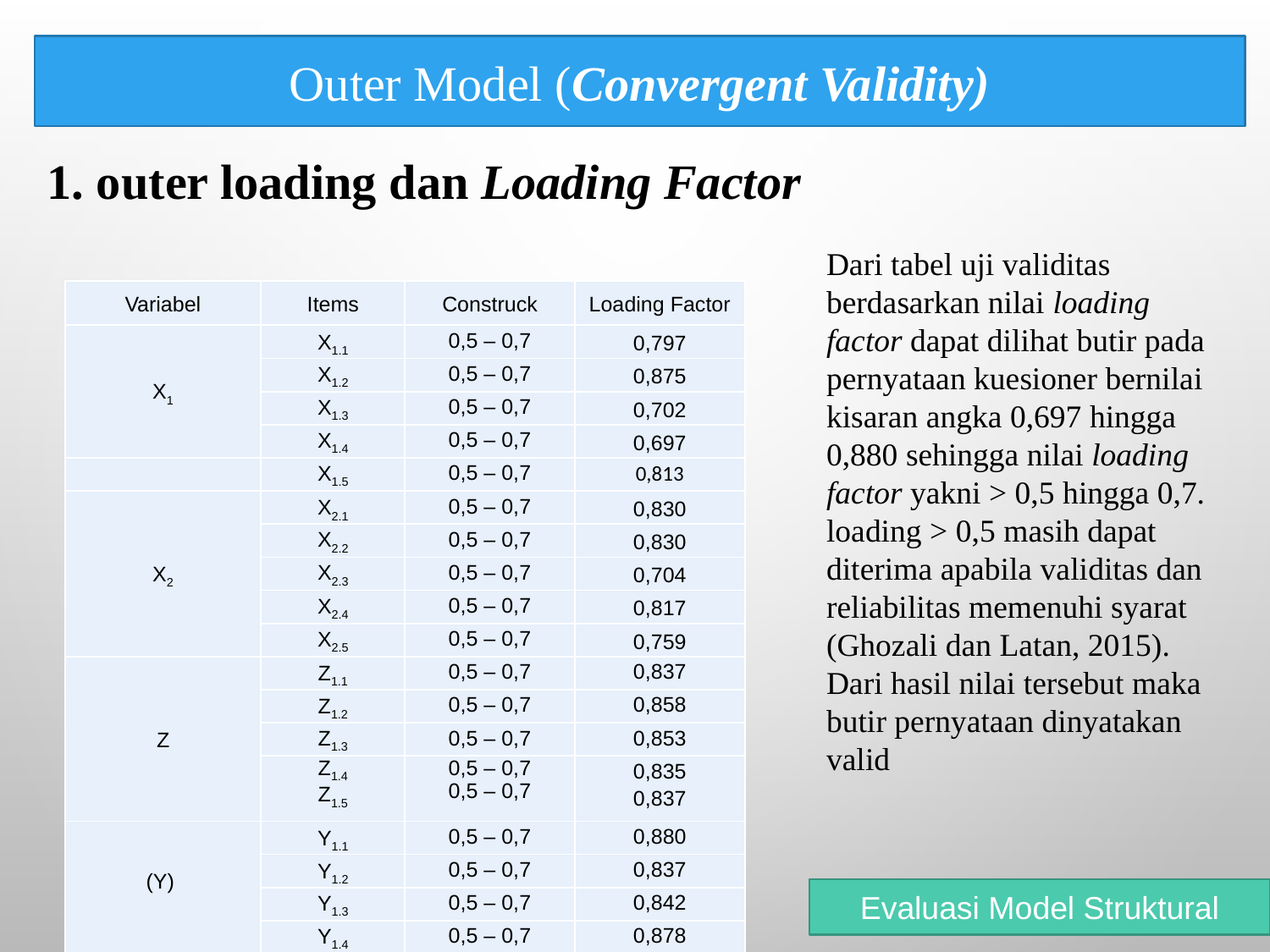

Outer Model (Convergent Validity)
 outer loading dan Loading Factor
Dari tabel uji validitas berdasarkan nilai loading factor dapat dilihat butir pada pernyataan kuesioner bernilai kisaran angka 0,697 hingga 0,880 sehingga nilai loading factor yakni > 0,5 hingga 0,7. loading > 0,5 masih dapat diterima apabila validitas dan reliabilitas memenuhi syarat (Ghozali dan Latan, 2015). Dari hasil nilai tersebut maka butir pernyataan dinyatakan valid
| Variabel | Items | Construck | Loading Factor |
| --- | --- | --- | --- |
| X1 | X1.1 | 0,5 – 0,7 | 0,797 |
|  | X1.2 | 0,5 – 0,7 | 0,875 |
|  | X1.3 | 0,5 – 0,7 | 0,702 |
|  | X1.4 | 0,5 – 0,7 | 0,697 |
|  | X1.5 | 0,5 – 0,7 | 0,813 |
| X2 | X2.1 | 0,5 – 0,7 | 0,830 |
|  | X2.2 | 0,5 – 0,7 | 0,830 |
|  | X2.3 | 0,5 – 0,7 | 0,704 |
|  | X2.4 | 0,5 – 0,7 | 0,817 |
|  | X2.5 | 0,5 – 0,7 | 0,759 |
| Z | Z1.1 | 0,5 – 0,7 | 0,837 |
|  | Z1.2 | 0,5 – 0,7 | 0,858 |
|  | Z1.3 | 0,5 – 0,7 | 0,853 |
|  | Z1.4 Z1.5 | 0,5 – 0,7 0,5 – 0,7 | 0,835 0,837 |
| (Y) | Y1.1 | 0,5 – 0,7 | 0,880 |
|  | Y1.2 | 0,5 – 0,7 | 0,837 |
|  | Y1.3 | 0,5 – 0,7 | 0,842 |
|  | Y1.4 | 0,5 – 0,7 | 0,878 |
|  | Y1.5 | 0,5 – 0,7 | 0,840 |
|  |  |  |  |
Evaluasi Model Struktural